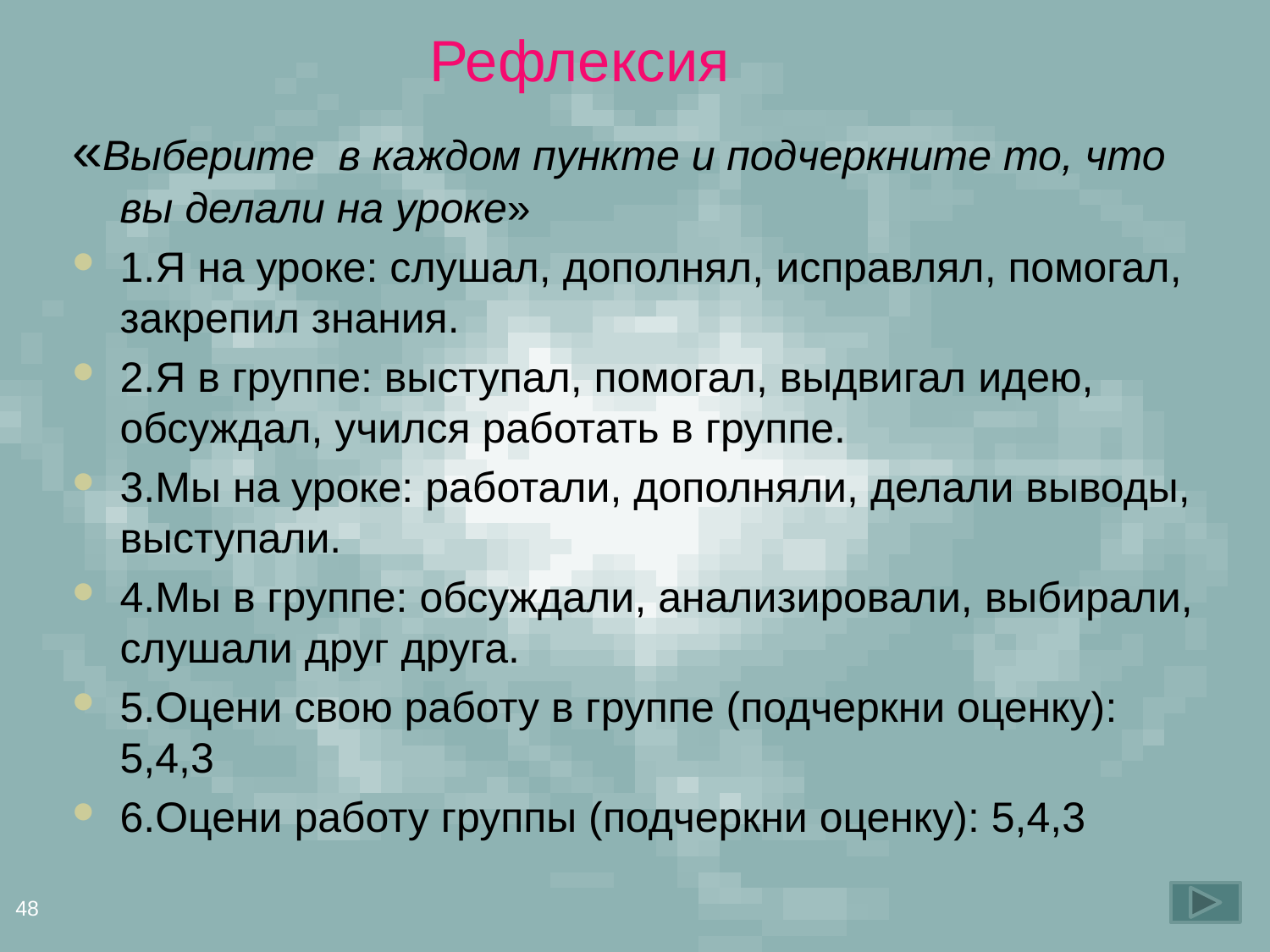

# Рефлексия
«Выберите  в каждом пункте и подчеркните то, что вы делали на уроке»
1.Я на уроке: слушал, дополнял, исправлял, помогал, закрепил знания.
2.Я в группе: выступал, помогал, выдвигал идею, обсуждал, учился работать в группе.
3.Мы на уроке: работали, дополняли, делали выводы, выступали.
4.Мы в группе: обсуждали, анализировали, выбирали, слушали друг друга.
5.Оцени свою работу в группе (подчеркни оценку): 5,4,3
6.Оцени работу группы (подчеркни оценку): 5,4,3

48